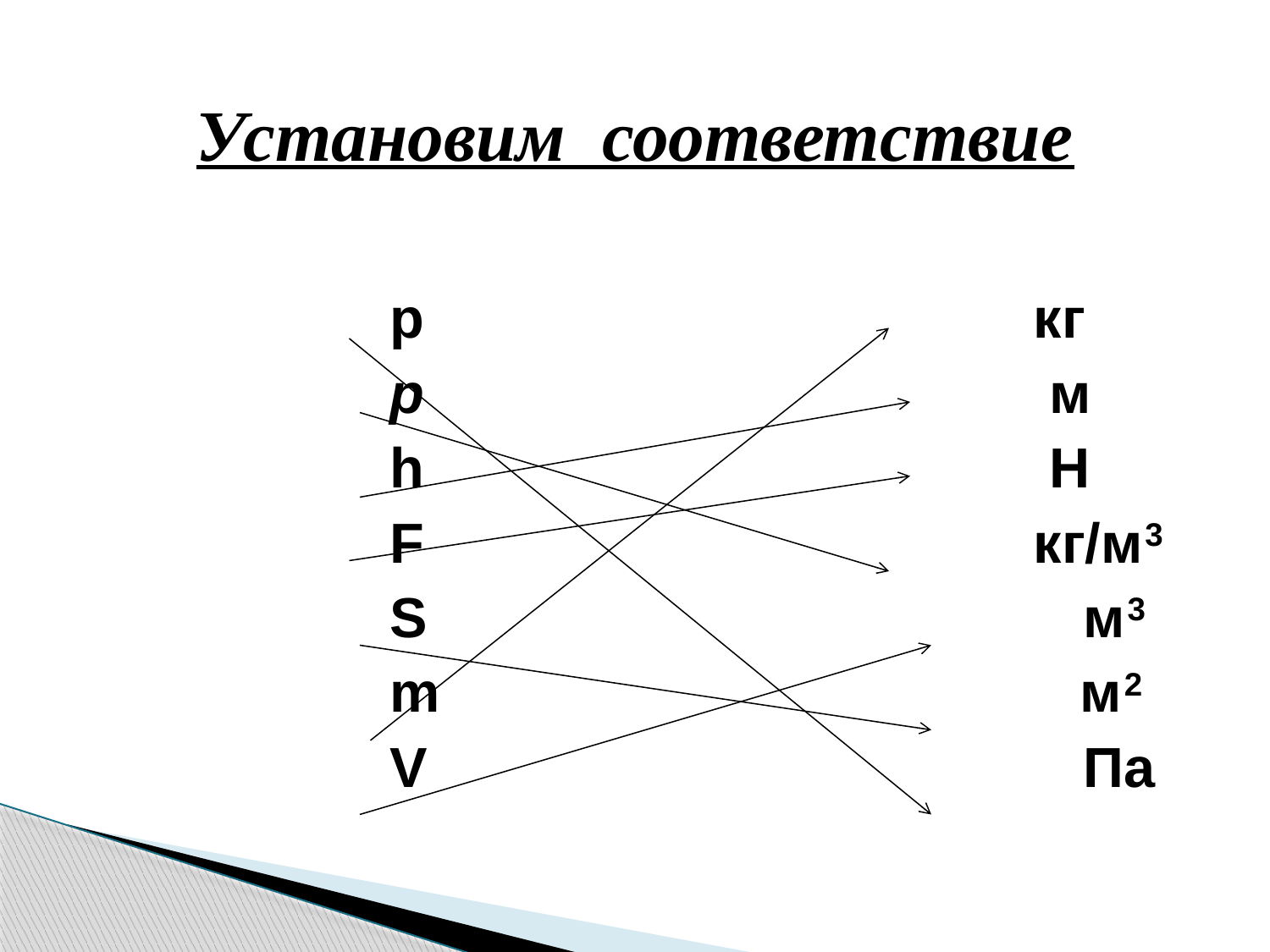

# Установим  соответствие

                   р                                       кг
                   р                                        м
                   h                                        Н
                   F                                       кг/м3
                   S                                          м3
                   m                                         м2
                   V                                          Па